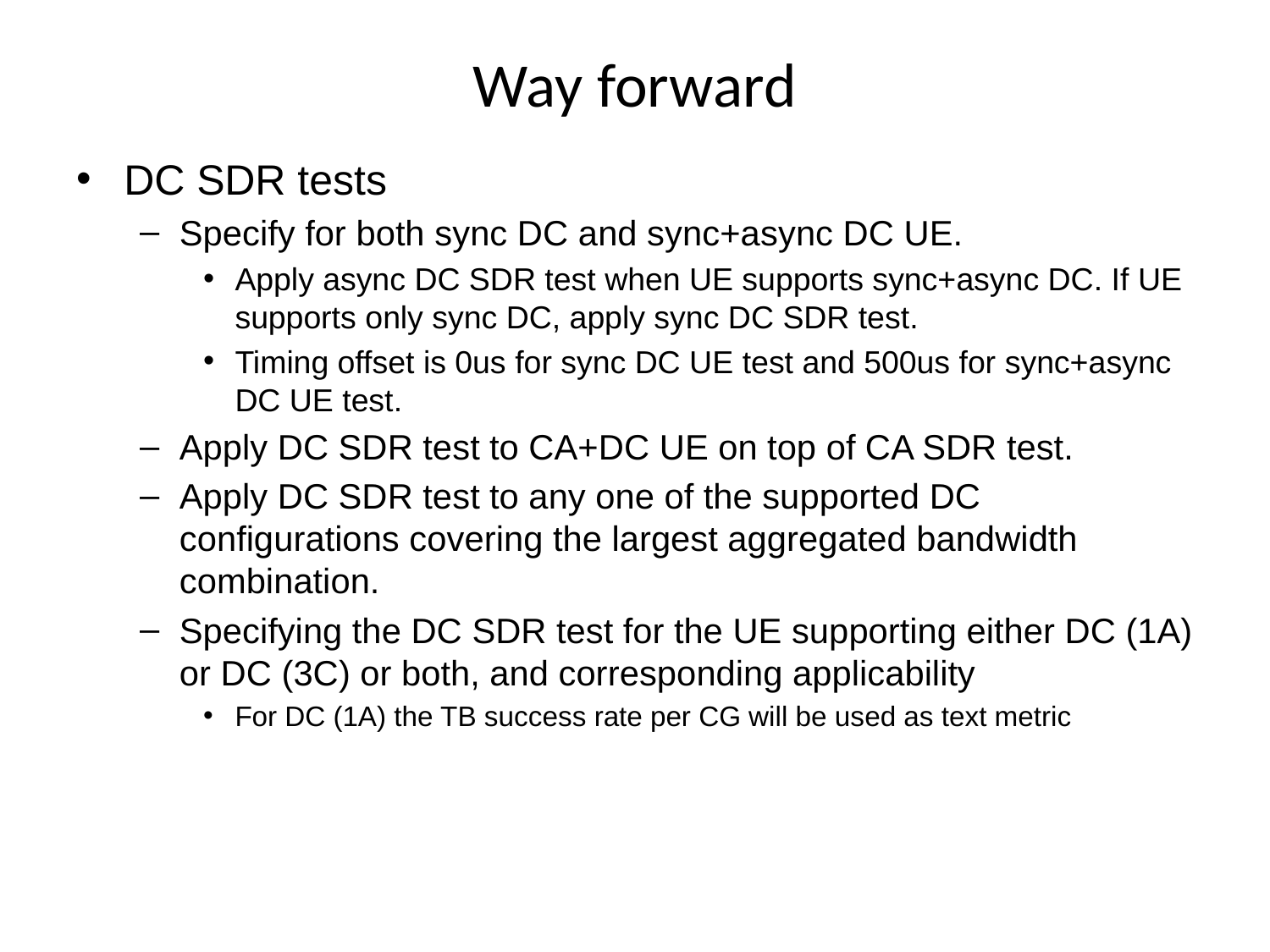

# Way forward
DC SDR tests
Specify for both sync DC and sync+async DC UE.
Apply async DC SDR test when UE supports sync+async DC. If UE supports only sync DC, apply sync DC SDR test.
Timing offset is 0us for sync DC UE test and 500us for sync+async DC UE test.
Apply DC SDR test to CA+DC UE on top of CA SDR test.
Apply DC SDR test to any one of the supported DC configurations covering the largest aggregated bandwidth combination.
Specifying the DC SDR test for the UE supporting either DC (1A) or DC (3C) or both, and corresponding applicability
For DC (1A) the TB success rate per CG will be used as text metric